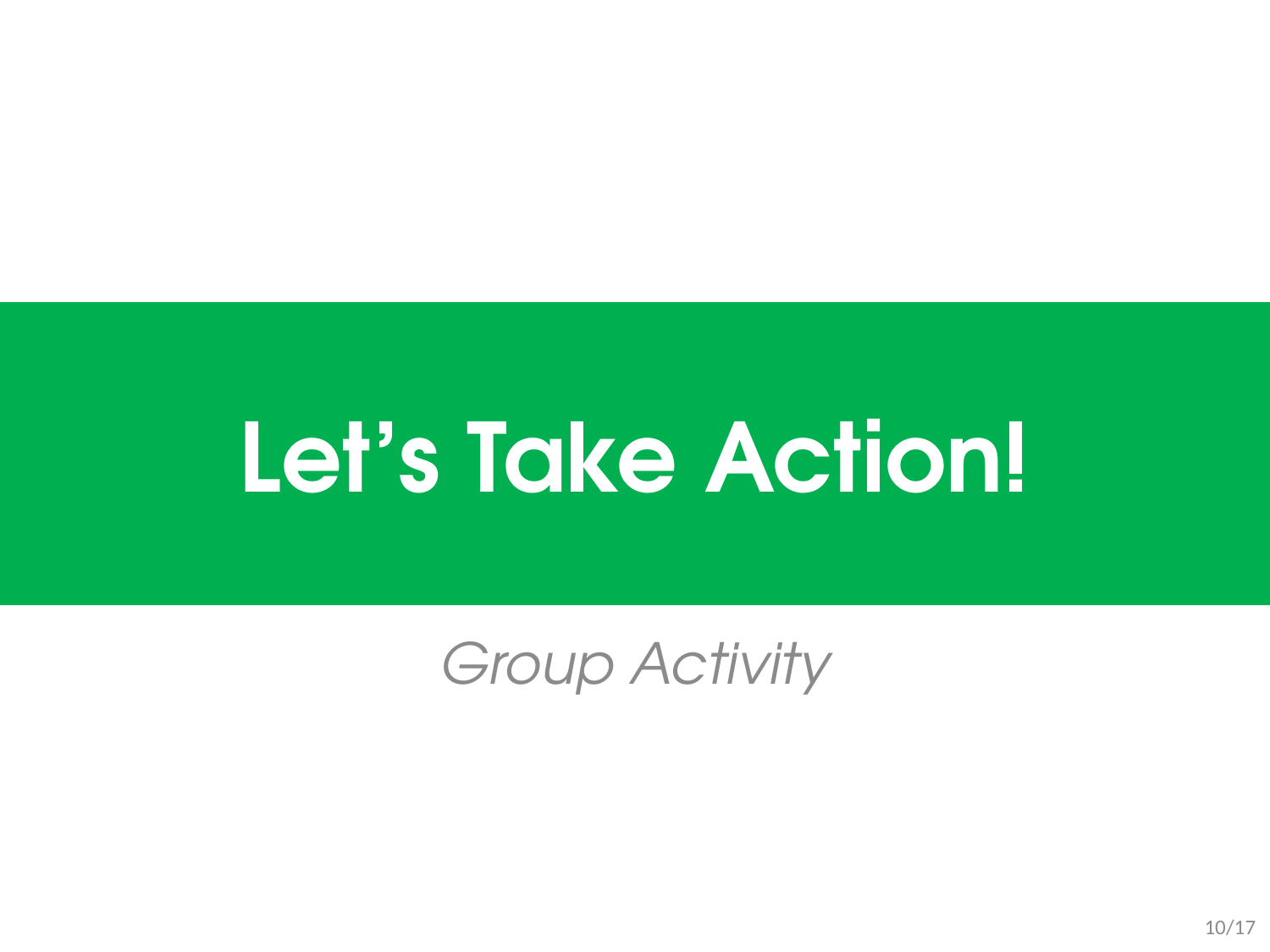

# Let’s Take Action!
Group Activity
10/17